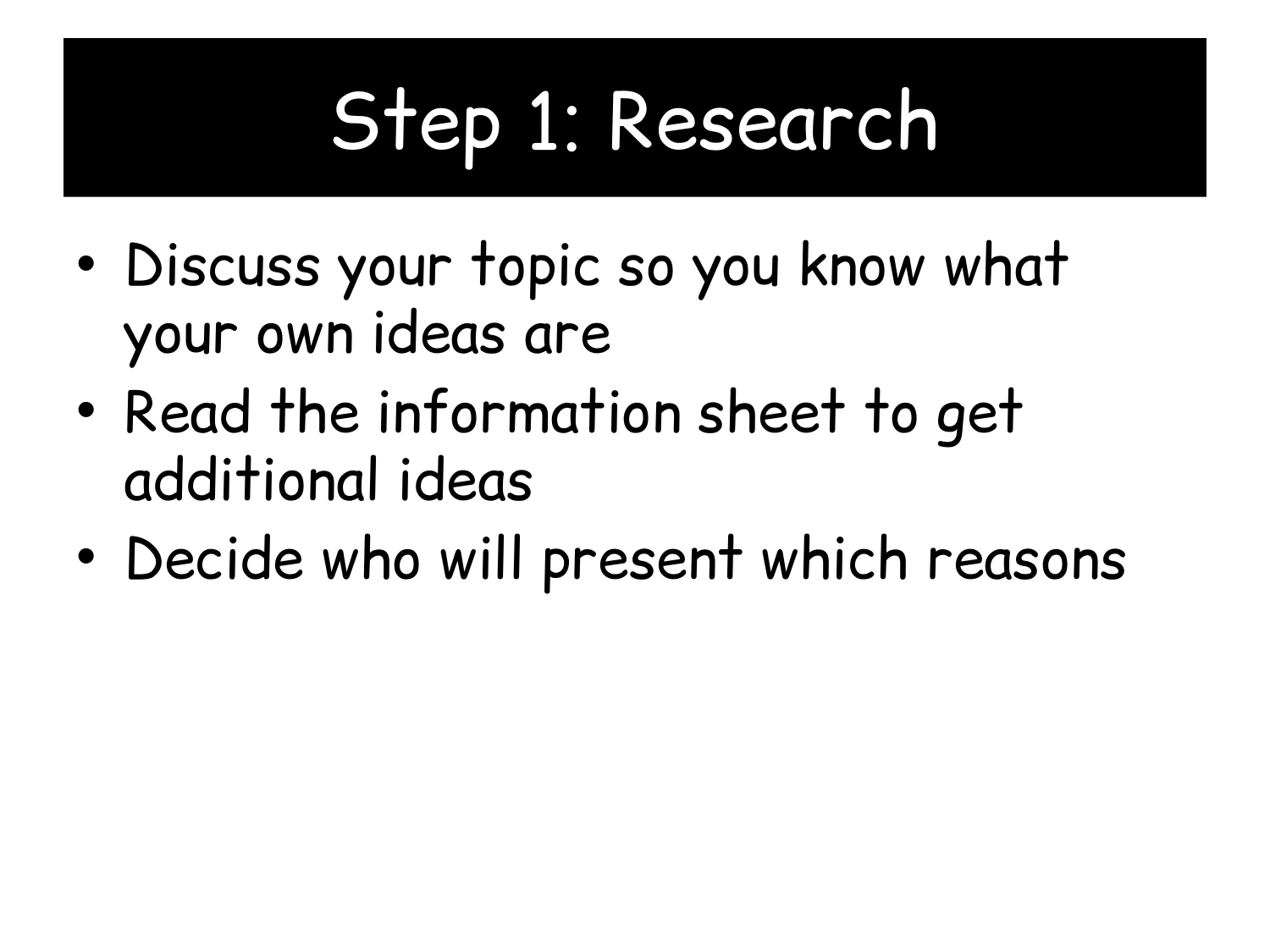

# Step 1: Research
Discuss your topic so you know what your own ideas are
Read the information sheet to get additional ideas
Decide who will present which reasons